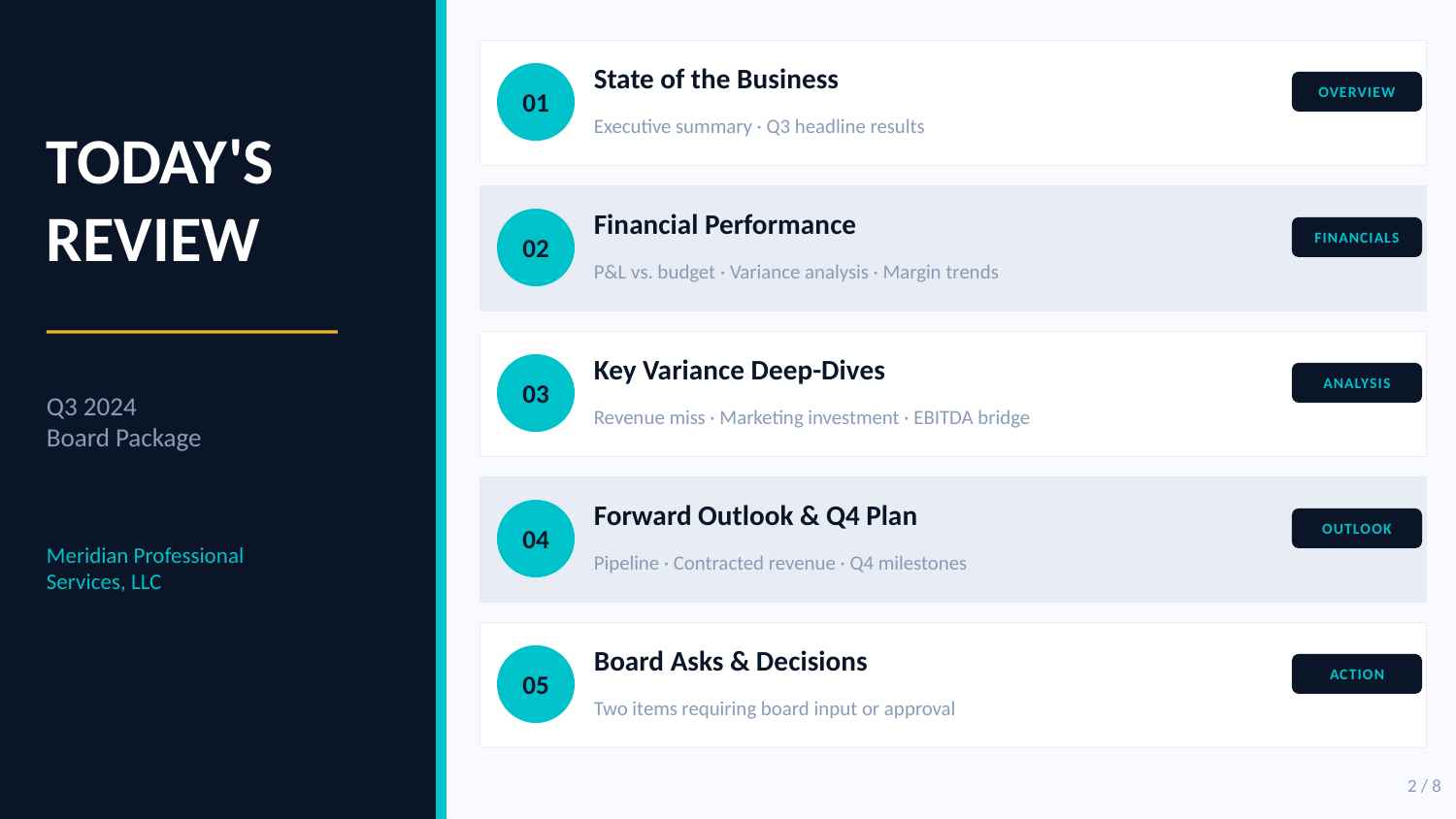

State of the Business

01

OVERVIEW
TODAY'S
REVIEW
Executive summary · Q3 headline results

Financial Performance

02

FINANCIALS
P&L vs. budget · Variance analysis · Margin trends

Key Variance Deep-Dives
Q3 2024
Board Package

03

ANALYSIS
Revenue miss · Marketing investment · EBITDA bridge

Forward Outlook & Q4 Plan

04
Meridian Professional
Services, LLC

OUTLOOK
Pipeline · Contracted revenue · Q4 milestones

Board Asks & Decisions

05

ACTION
Two items requiring board input or approval
2 / 8